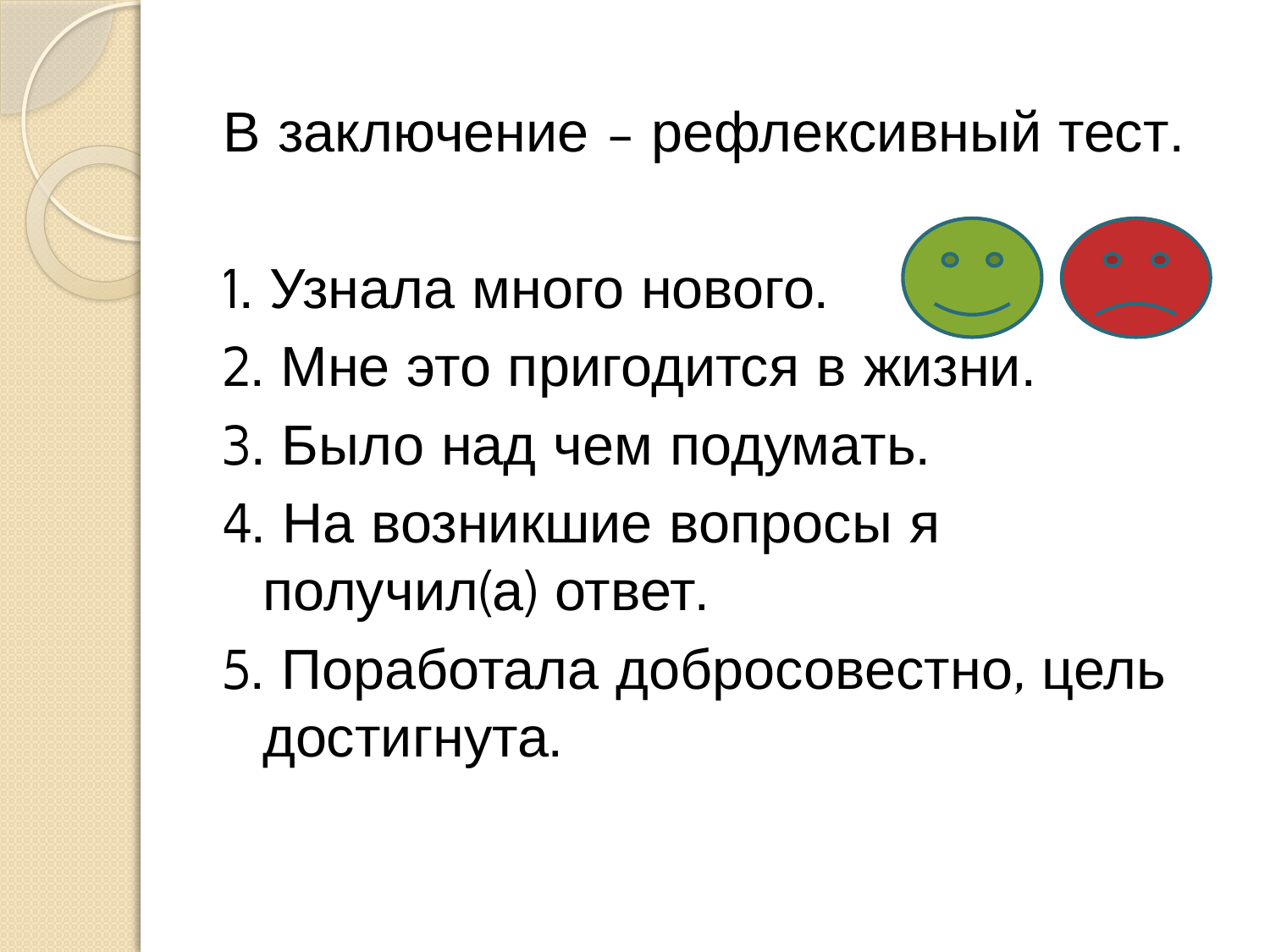

В заключение – рефлексивный тест.

1. Узнала много нового.
2. Мне это пригодится в жизни.
3. Было над чем подумать.
4. На возникшие вопросы я получил(а) ответ.
5. Поработала добросовестно, цель достигнута.